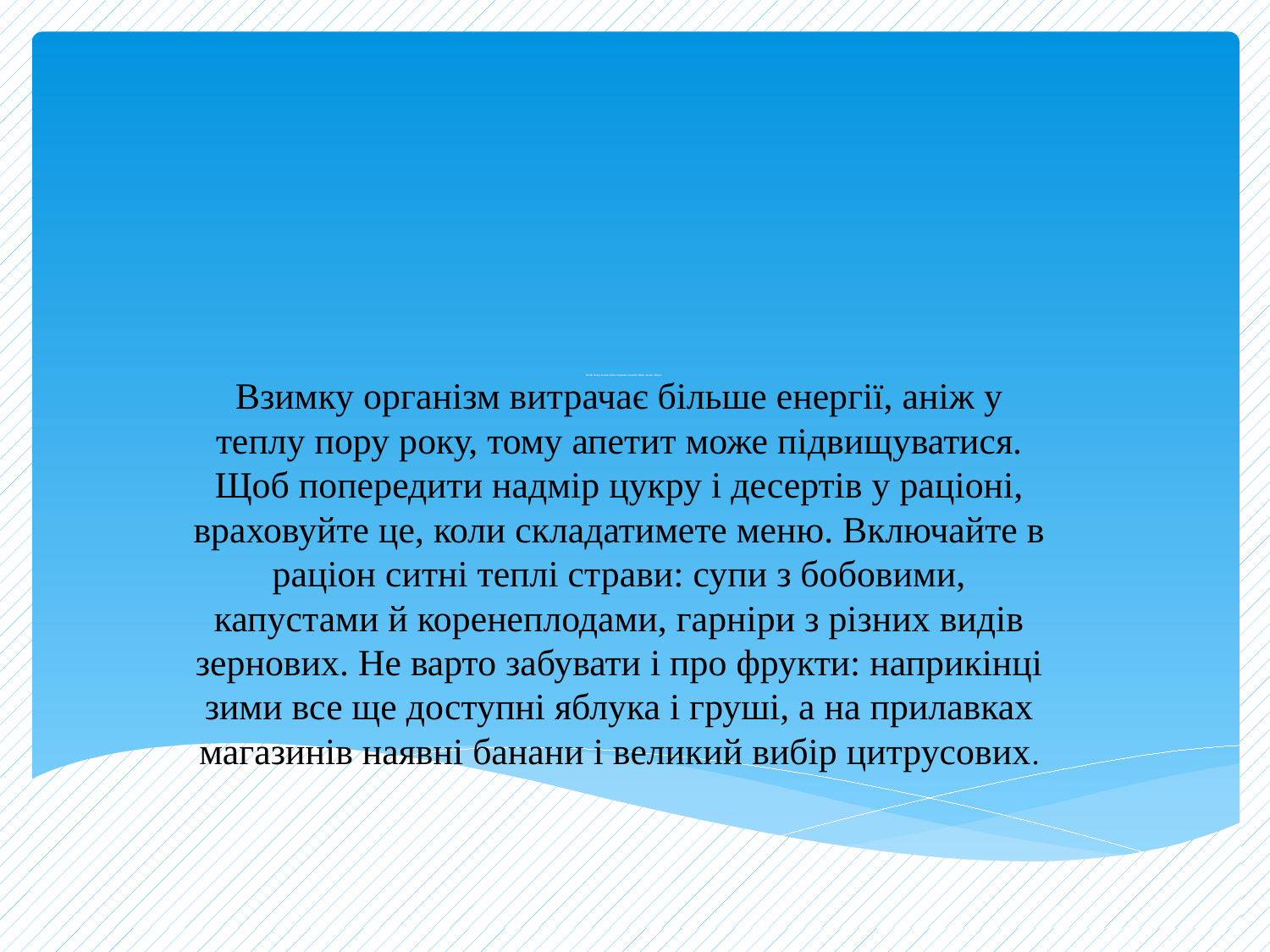

# Лютий. Фокус місяця: корінь петрушки, кольрабі, буряк, часник, яблуко.
Взимку організм витрачає більше енергії, аніж у теплу пору року, тому апетит може підвищуватися. Щоб попередити надмір цукру і десертів у раціоні, враховуйте це, коли складатимете меню. Включайте в раціон ситні теплі страви: супи з бобовими, капустами й коренеплодами, гарніри з різних видів зернових. Не варто забувати і про фрукти: наприкінці зими все ще доступні яблука і груші, а на прилавках магазинів наявні банани і великий вибір цитрусових.